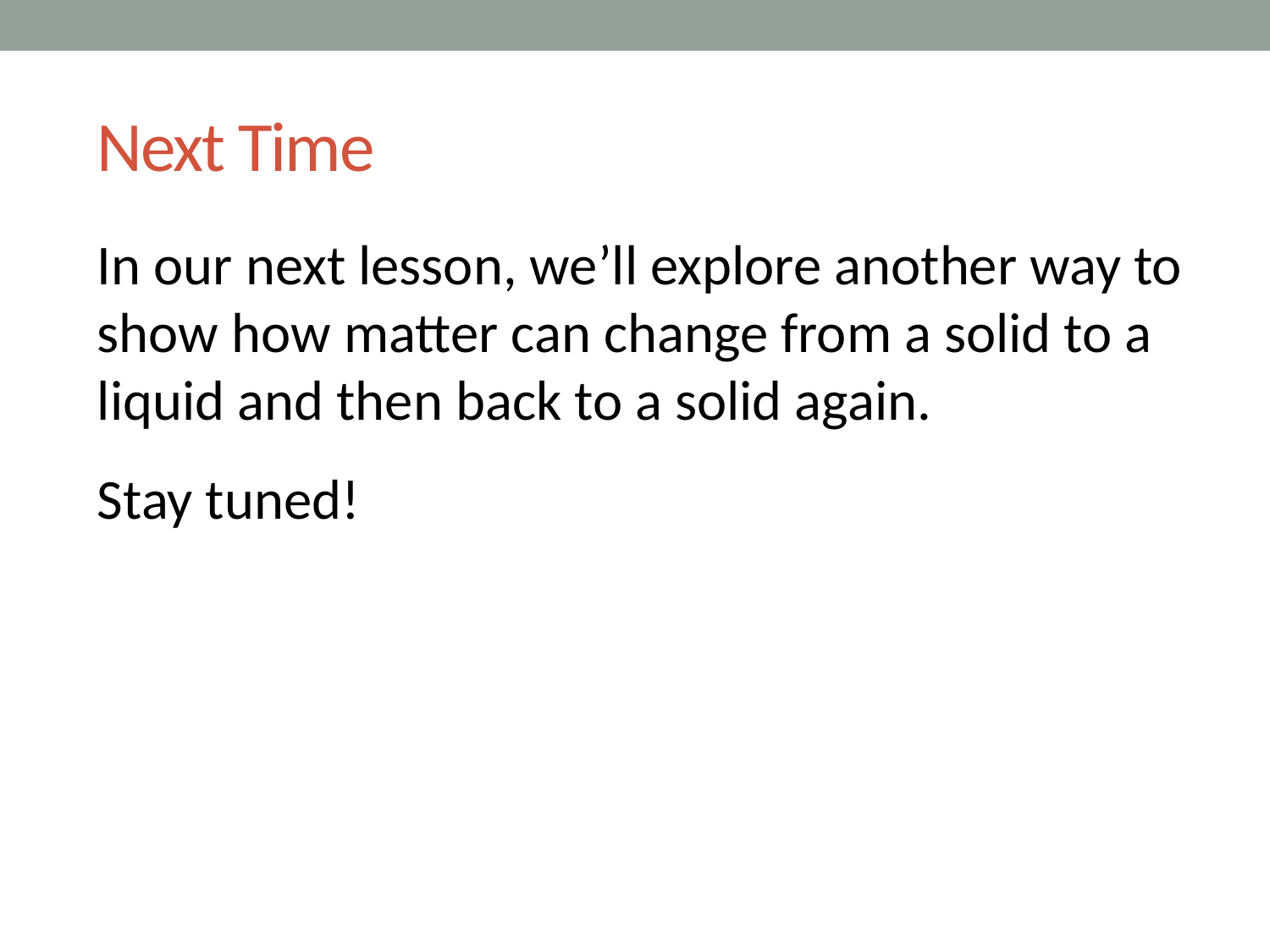

# Next Time
In our next lesson, we’ll explore another way to show how matter can change from a solid to a liquid and then back to a solid again.
Stay tuned!